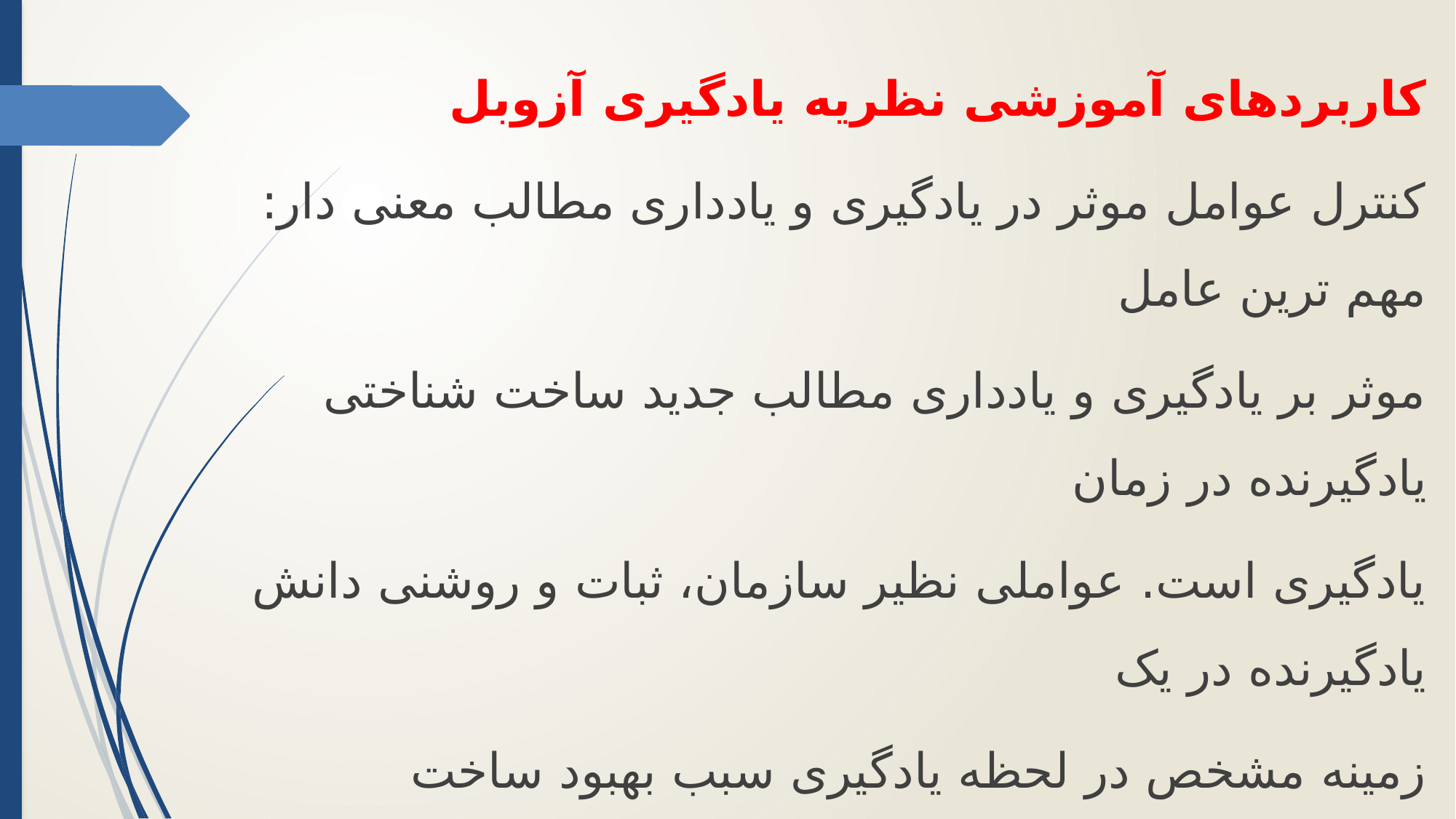

کاربردهای آموزشی نظريه يادگیری آزوبل
کنترل عوامل موثر در یادگیری و یادداری مطالب معنی دار: مهم ترین عامل
موثر بر یادگیری و یادداری مطالب جدید ساخت شناختی یادگیرنده در زمان
یادگیری است. عواملی نظیر سازمان، ثبات و روشنی دانش یادگیرنده در یک
زمینه مشخص در لحظه یادگیری سبب بهبود ساخت شناختی و به دنبال آن
افزایش کیفیت یادگیری و یادداری می شود.